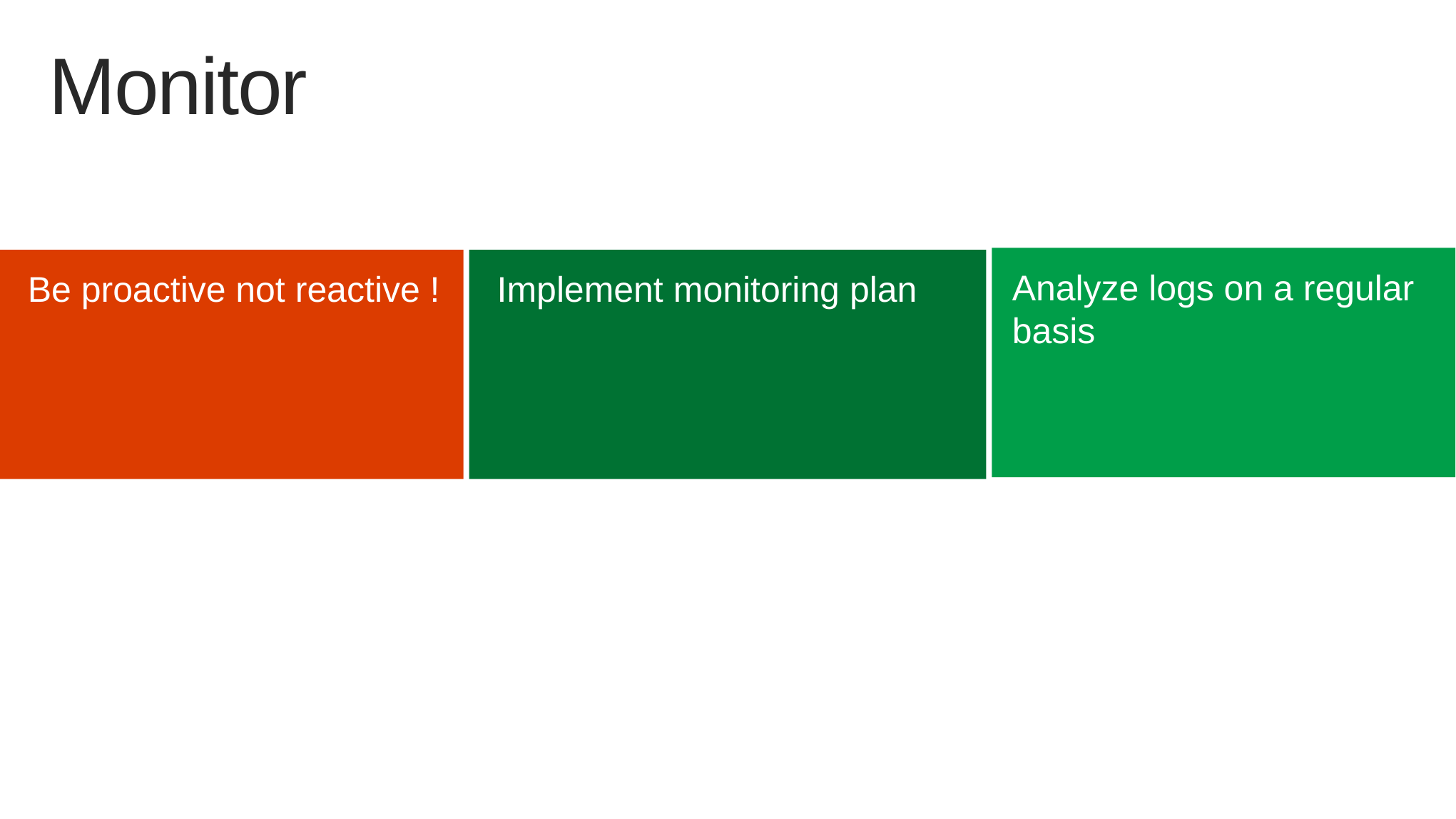

# Monitor

Analyze logs on a regular basis

 Implement monitoring plan

 Be proactive not reactive !